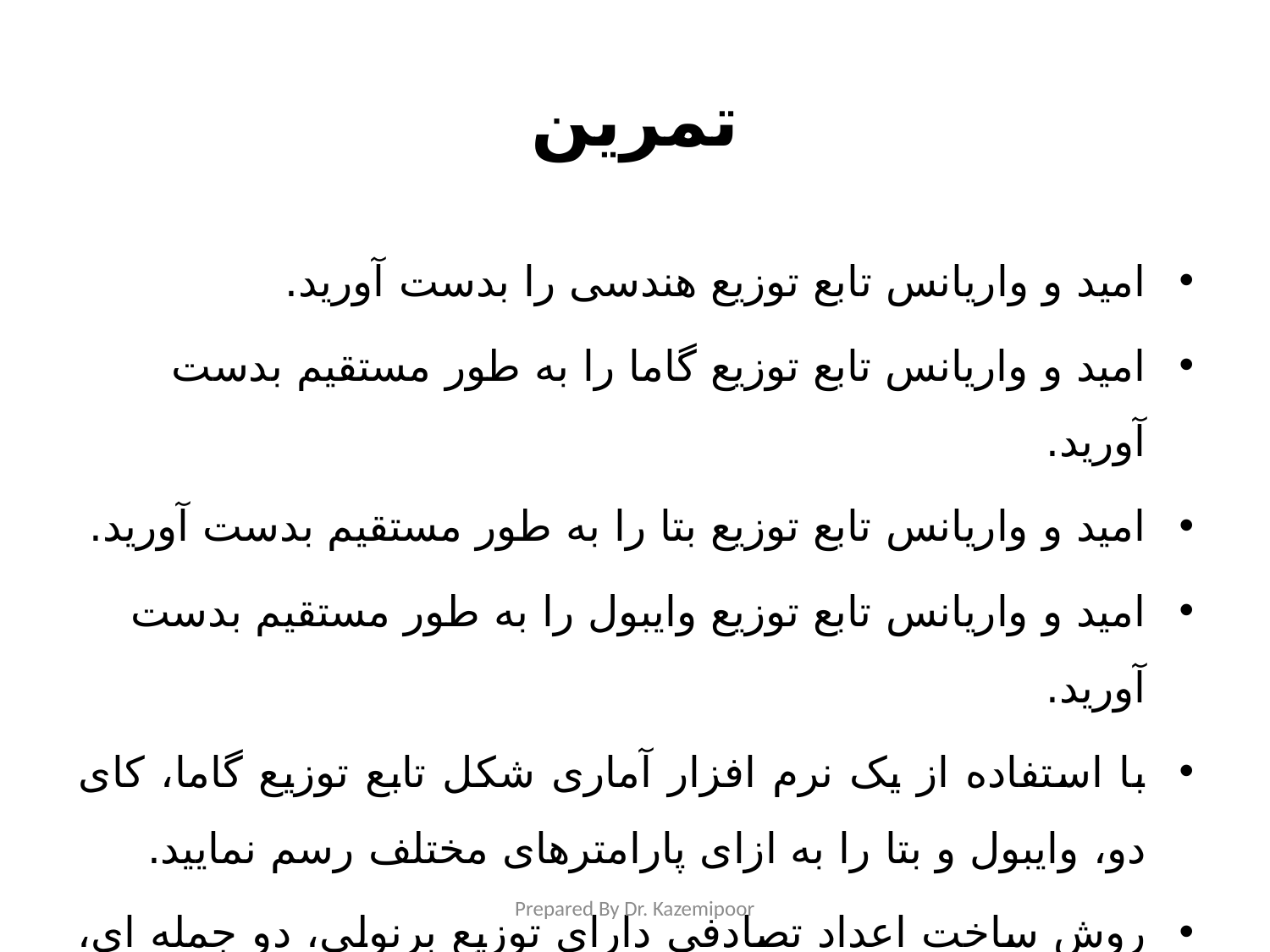

# تمرین
امید و واریانس تابع توزیع هندسی را بدست آورید.
امید و واریانس تابع توزیع گاما را به طور مستقیم بدست آورید.
امید و واریانس تابع توزیع بتا را به طور مستقیم بدست آورید.
امید و واریانس تابع توزیع وایبول را به طور مستقیم بدست آورید.
با استفاده از یک نرم افزار آماری شکل تابع توزیع گاما، کای دو، وایبول و بتا را به ازای پارامترهای مختلف رسم نمایید.
روش ساخت اعداد تصادفی دارای توزیع برنولی، دو جمله ای، هندسی، و پوسون ارائه کنید.
Prepared By Dr. Kazemipoor